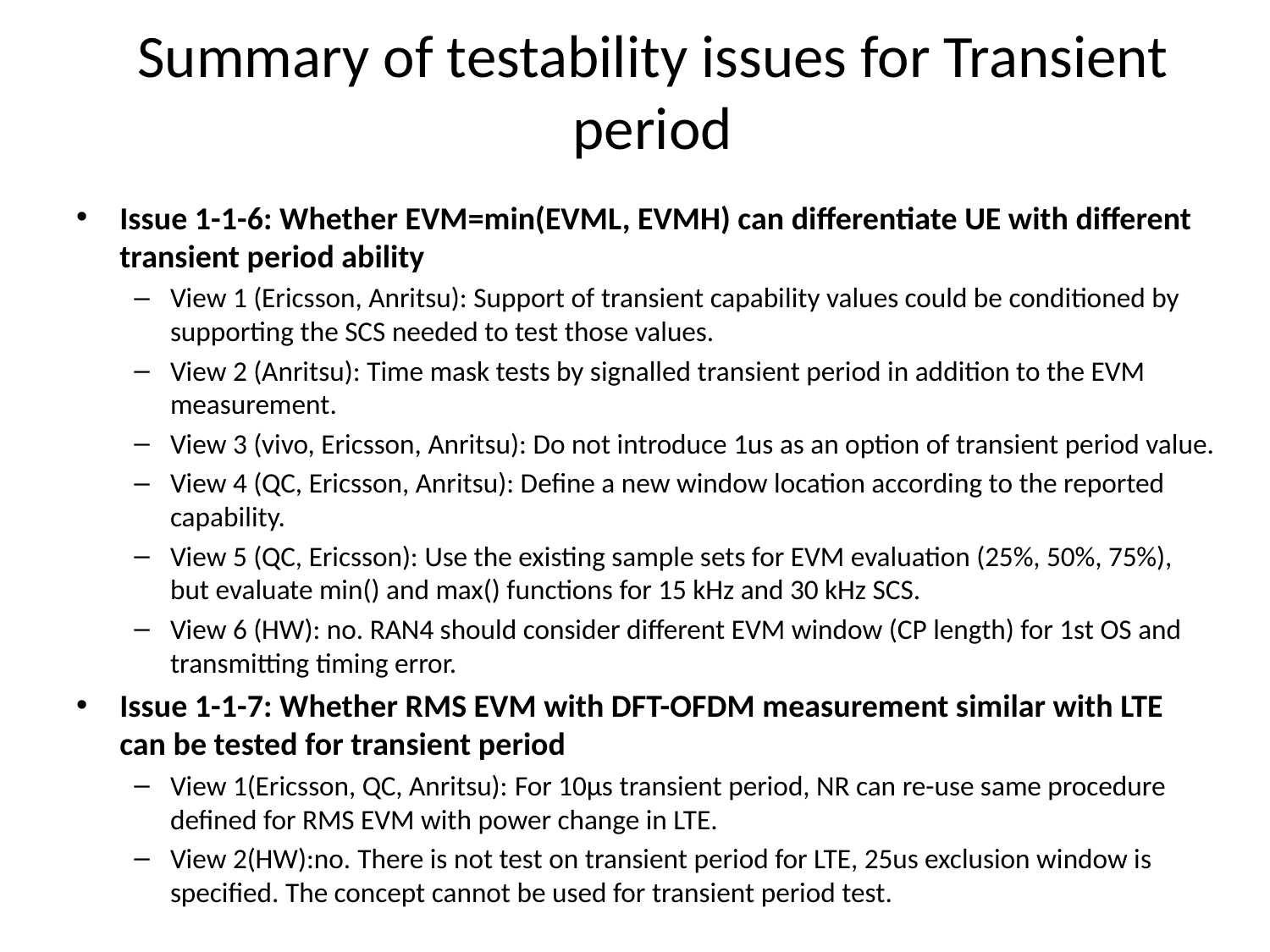

# Summary of testability issues for Transient period
Issue 1-1-6: Whether EVM=min(EVML, EVMH) can differentiate UE with different transient period ability
View 1 (Ericsson, Anritsu): Support of transient capability values could be conditioned by supporting the SCS needed to test those values.
View 2 (Anritsu): Time mask tests by signalled transient period in addition to the EVM measurement.
View 3 (vivo, Ericsson, Anritsu): Do not introduce 1us as an option of transient period value.
View 4 (QC, Ericsson, Anritsu): Define a new window location according to the reported capability.
View 5 (QC, Ericsson): Use the existing sample sets for EVM evaluation (25%, 50%, 75%), but evaluate min() and max() functions for 15 kHz and 30 kHz SCS.
View 6 (HW): no. RAN4 should consider different EVM window (CP length) for 1st OS and transmitting timing error.
Issue 1-1-7: Whether RMS EVM with DFT-OFDM measurement similar with LTE can be tested for transient period
View 1(Ericsson, QC, Anritsu): For 10µs transient period, NR can re-use same procedure defined for RMS EVM with power change in LTE.
View 2(HW):no. There is not test on transient period for LTE, 25us exclusion window is specified. The concept cannot be used for transient period test.